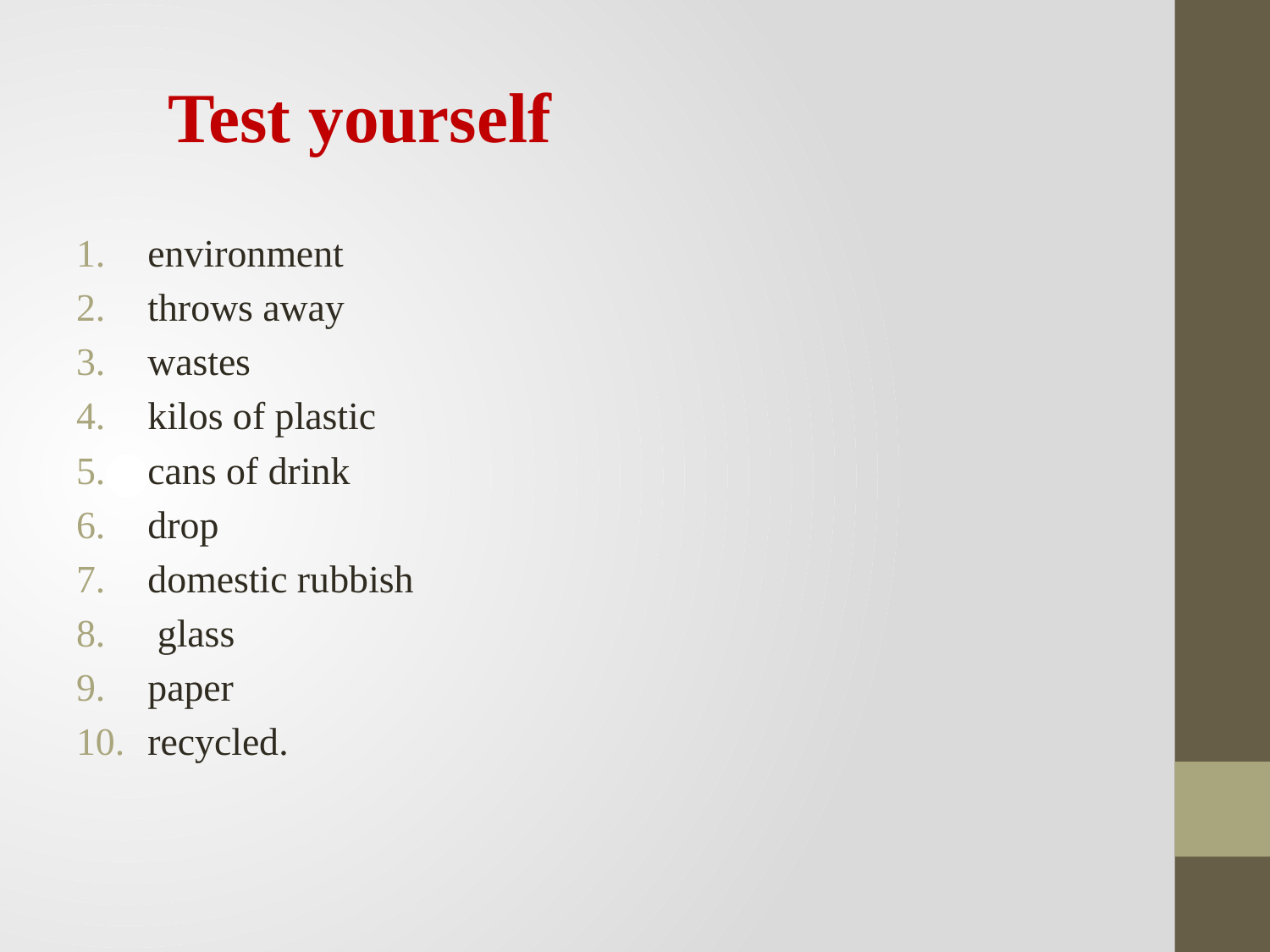

Test yourself
environment
throws away
wastes
kilos of plastic
cans of drink
drop
domestic rubbish
 glass
рaper
recycled.